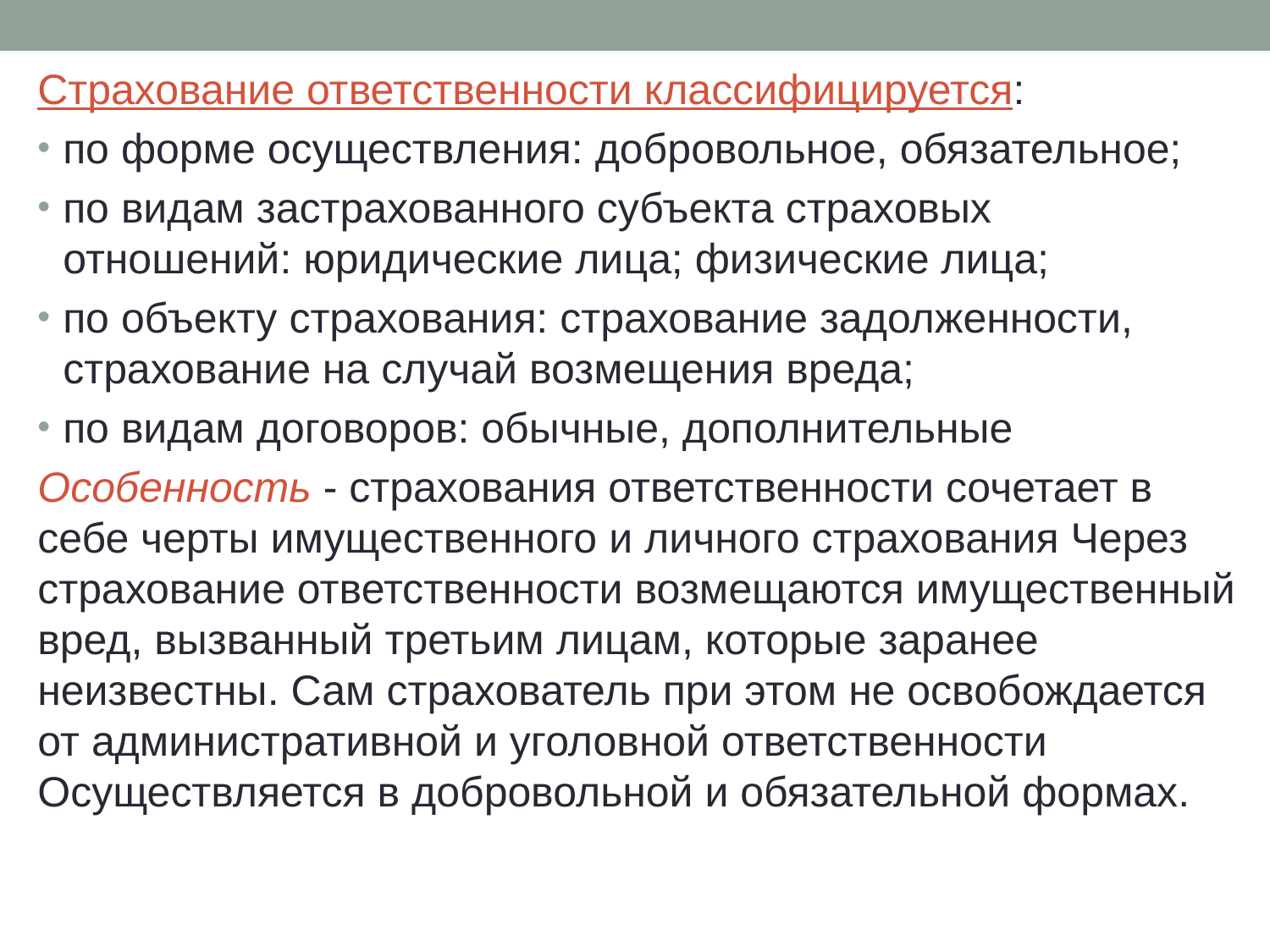

Страхование ответственности классифицируется:
по форме осуществления: добровольное, обязательное;
по видам застрахованного субъекта страховых отношений: юридические лица; физические лица;
по объекту страхования: страхование задолженности, страхование на случай возмещения вреда;
по видам договоров: обычные, дополнительные
Особенность - страхования ответственности сочетает в себе черты имущественного и личного страхования Через страхование ответственности возмещаются имущественный вред, вызванный третьим лицам, которые заранее неизвестны. Сам страхователь при этом не освобождается от административной и уголовной ответственности Осуществляется в добровольной и обязательной формах.